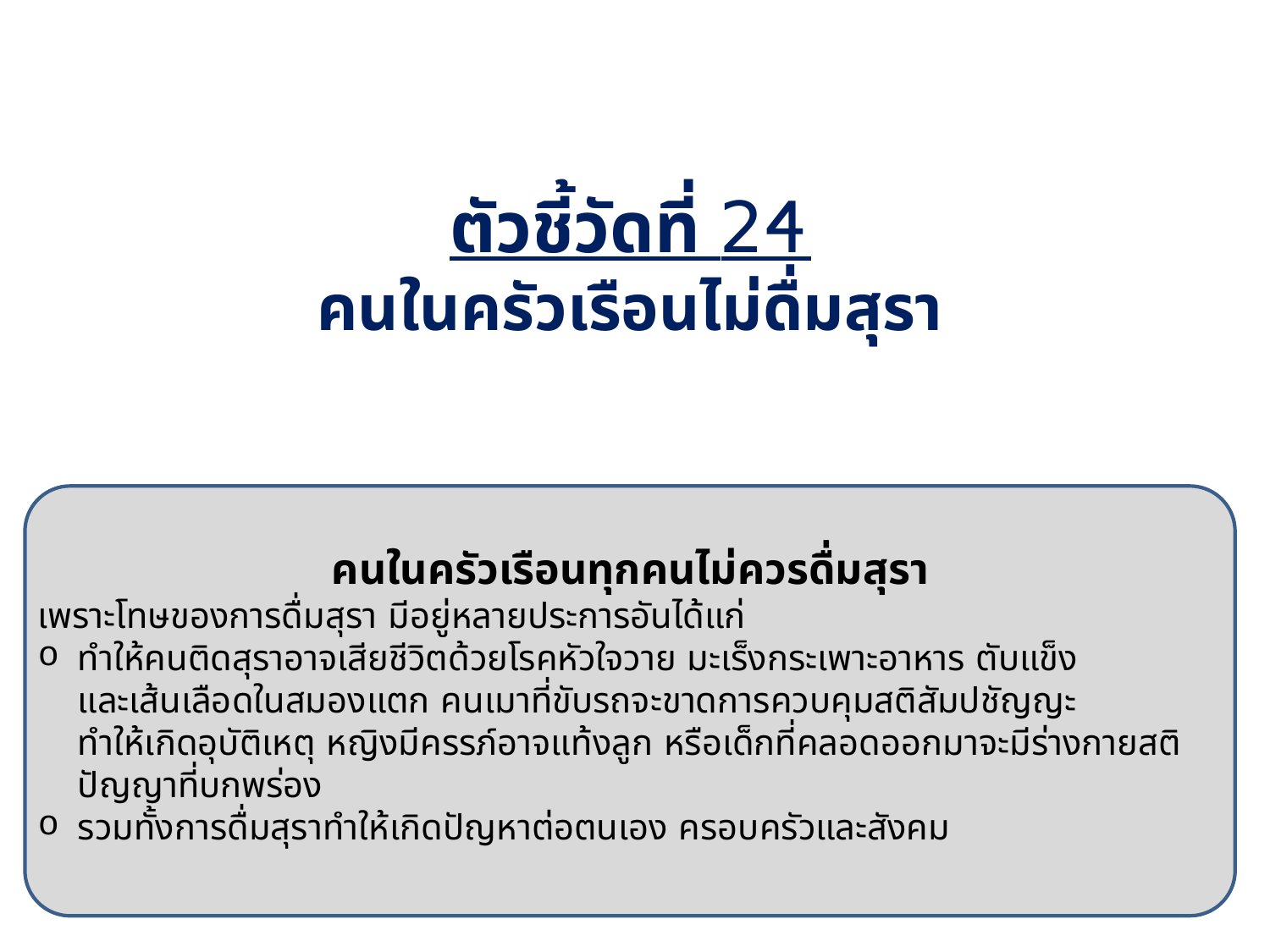

ตัวชี้วัดที่ 24
คนในครัวเรือนไม่ดื่มสุรา

คนในครัวเรือนทุกคนไม่ควรดื่มสุรา
เพราะโทษของการดื่มสุรา มีอยู่หลายประการอันได้แก่
ทำให้คนติดสุราอาจเสียชีวิตด้วยโรคหัวใจวาย มะเร็งกระเพาะอาหาร ตับแข็ง          และเส้นเลือดในสมองแตก คนเมาที่ขับรถจะขาดการควบคุมสติสัมปชัญญะ         ทำให้เกิดอุบัติเหตุ หญิงมีครรภ์อาจแท้งลูก หรือเด็กที่คลอดออกมาจะมีร่างกายสติปัญญาที่บกพร่อง
รวมทั้งการดื่มสุราทำให้เกิดปัญหาต่อตนเอง ครอบครัวและสังคม